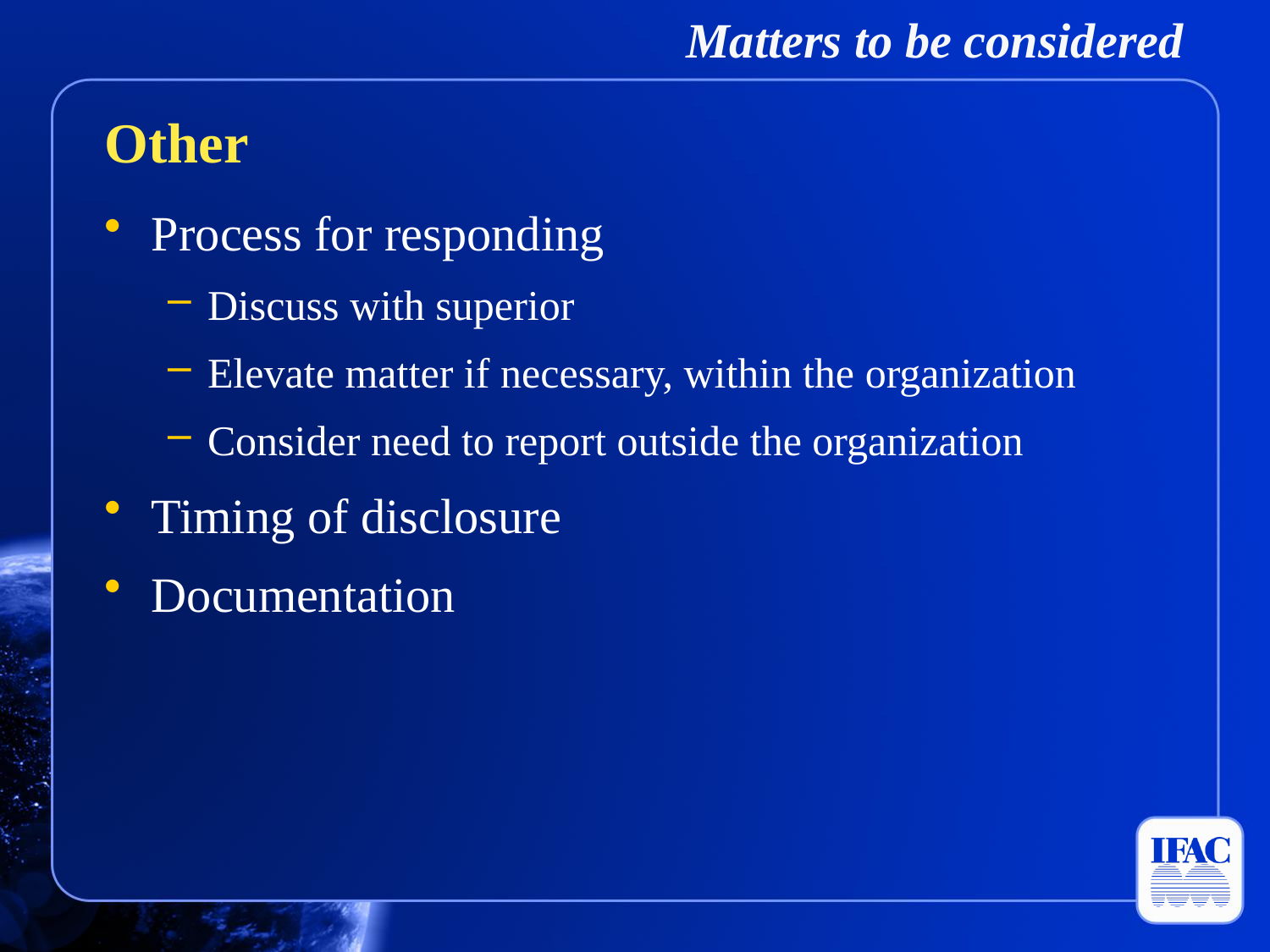

Matters to be considered
Other
Process for responding
Discuss with superior
Elevate matter if necessary, within the organization
Consider need to report outside the organization
Timing of disclosure
Documentation